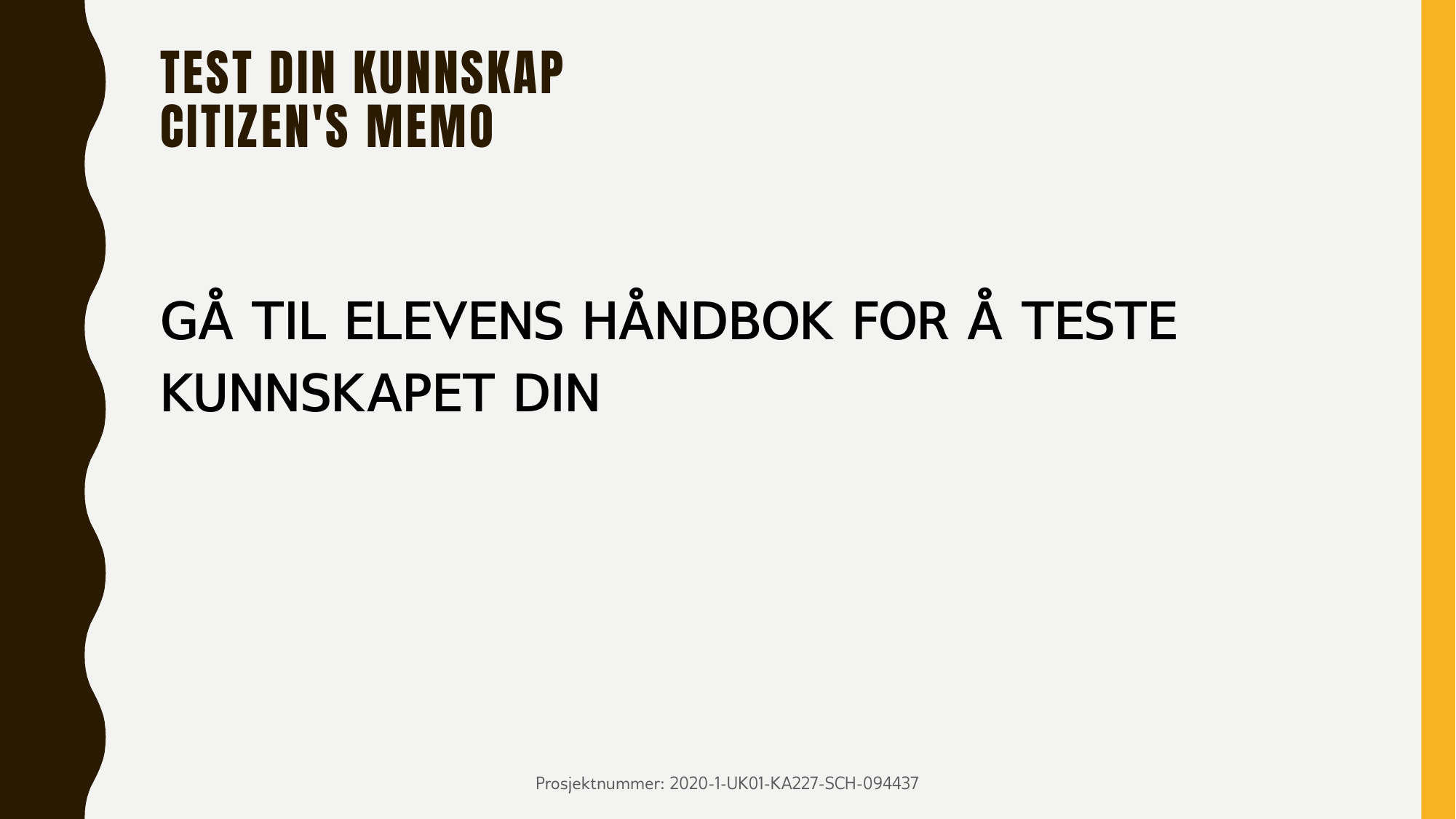

# TEST DIN KUNNSKAP Citizen's Memo
GÅ TIL ELEVENS HÅNDBOK FOR Å TESTE KUNNSKAPET DIN

Prosjektnummer: 2020-1-UK01-KA227-SCH-094437